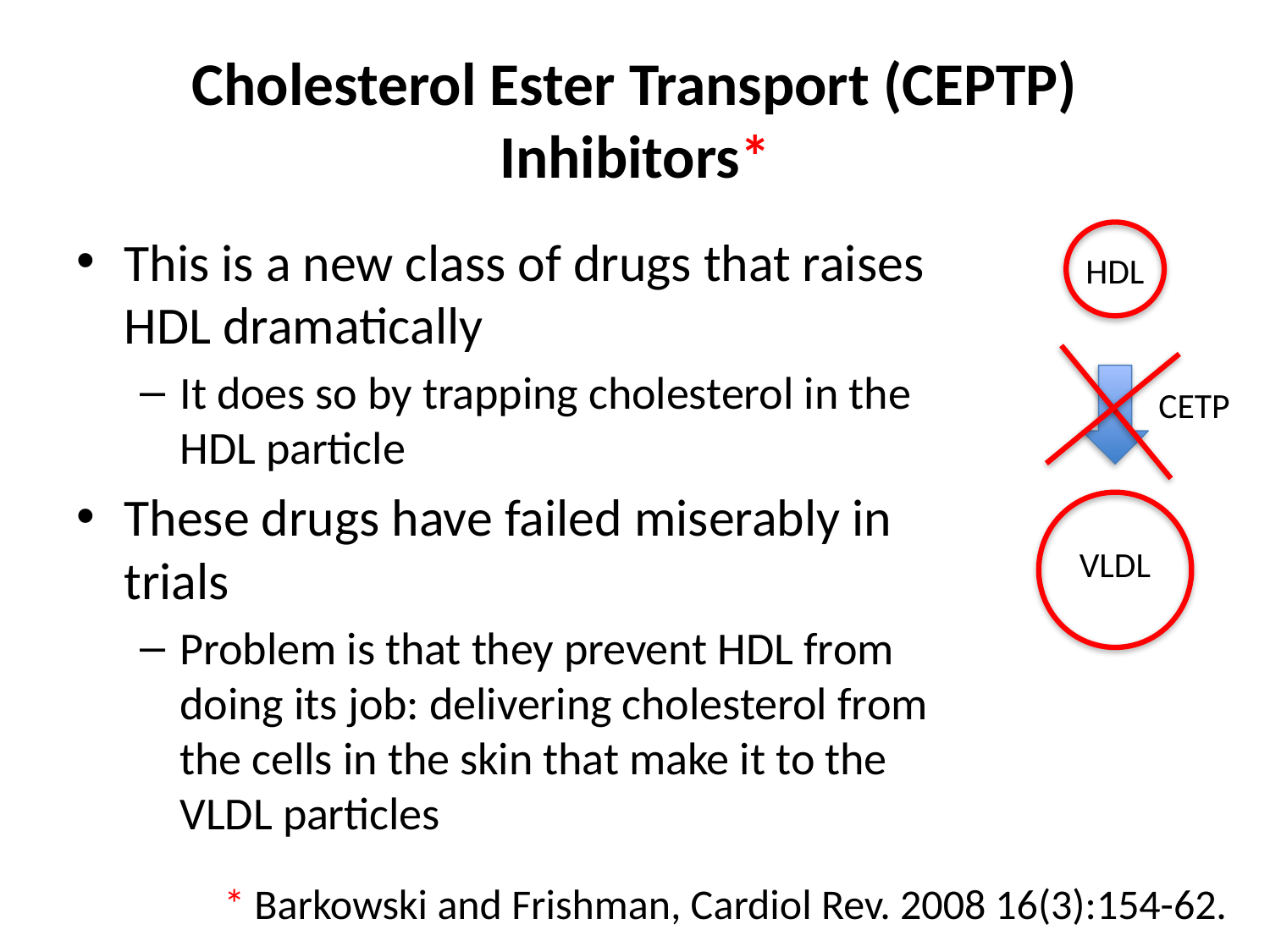

# Cholesterol Ester Transport (CEPTP) Inhibitors*
This is a new class of drugs that raises HDL dramatically
It does so by trapping cholesterol in the HDL particle
These drugs have failed miserably in trials
Problem is that they prevent HDL from doing its job: delivering cholesterol from the cells in the skin that make it to the VLDL particles

HDL

CETP

VLDL
* Barkowski and Frishman, Cardiol Rev. 2008 16(3):154-62.